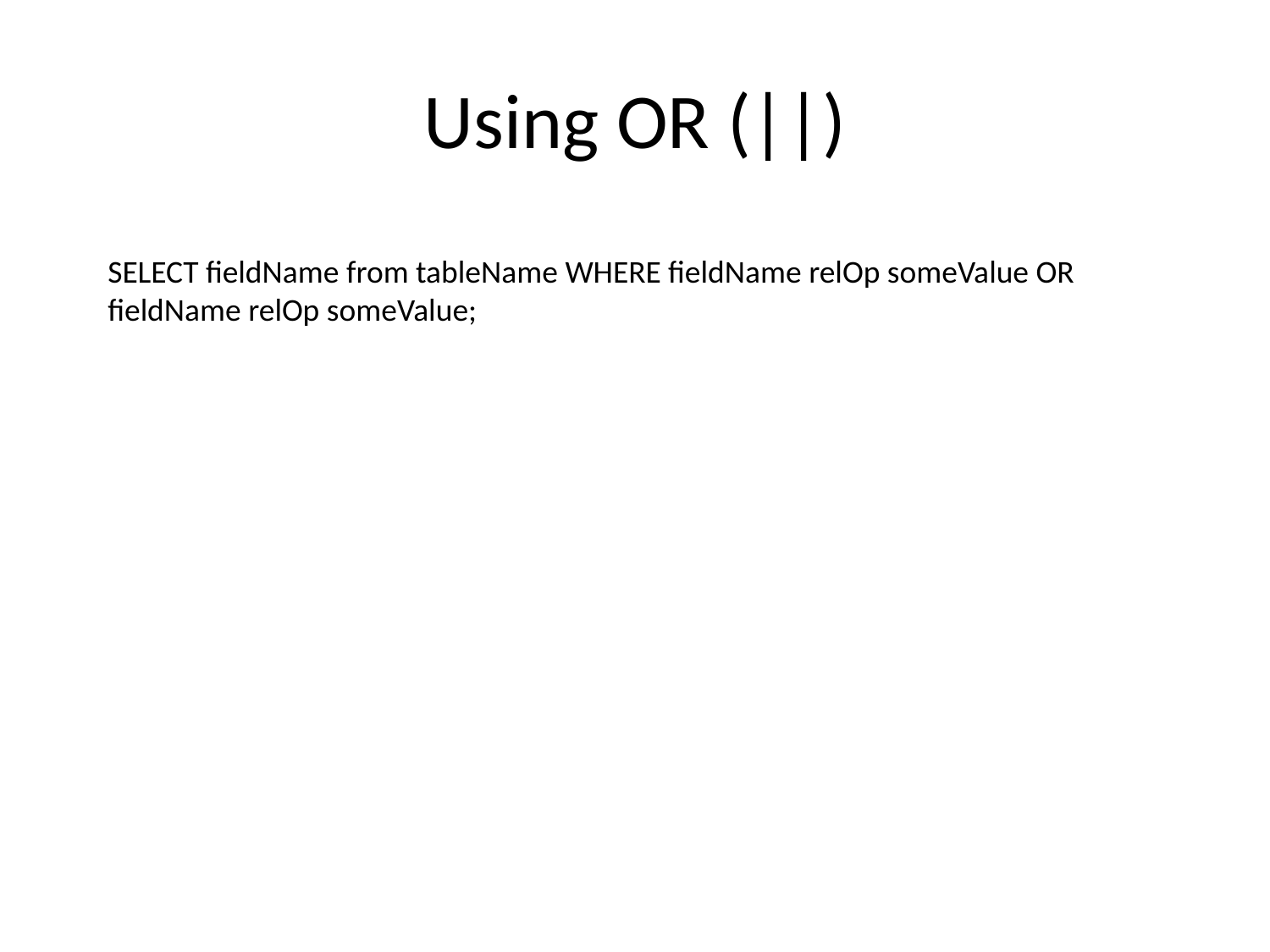

# Using OR (||)

SELECT fieldName from tableName WHERE fieldName relOp someValue OR fieldName relOp someValue;